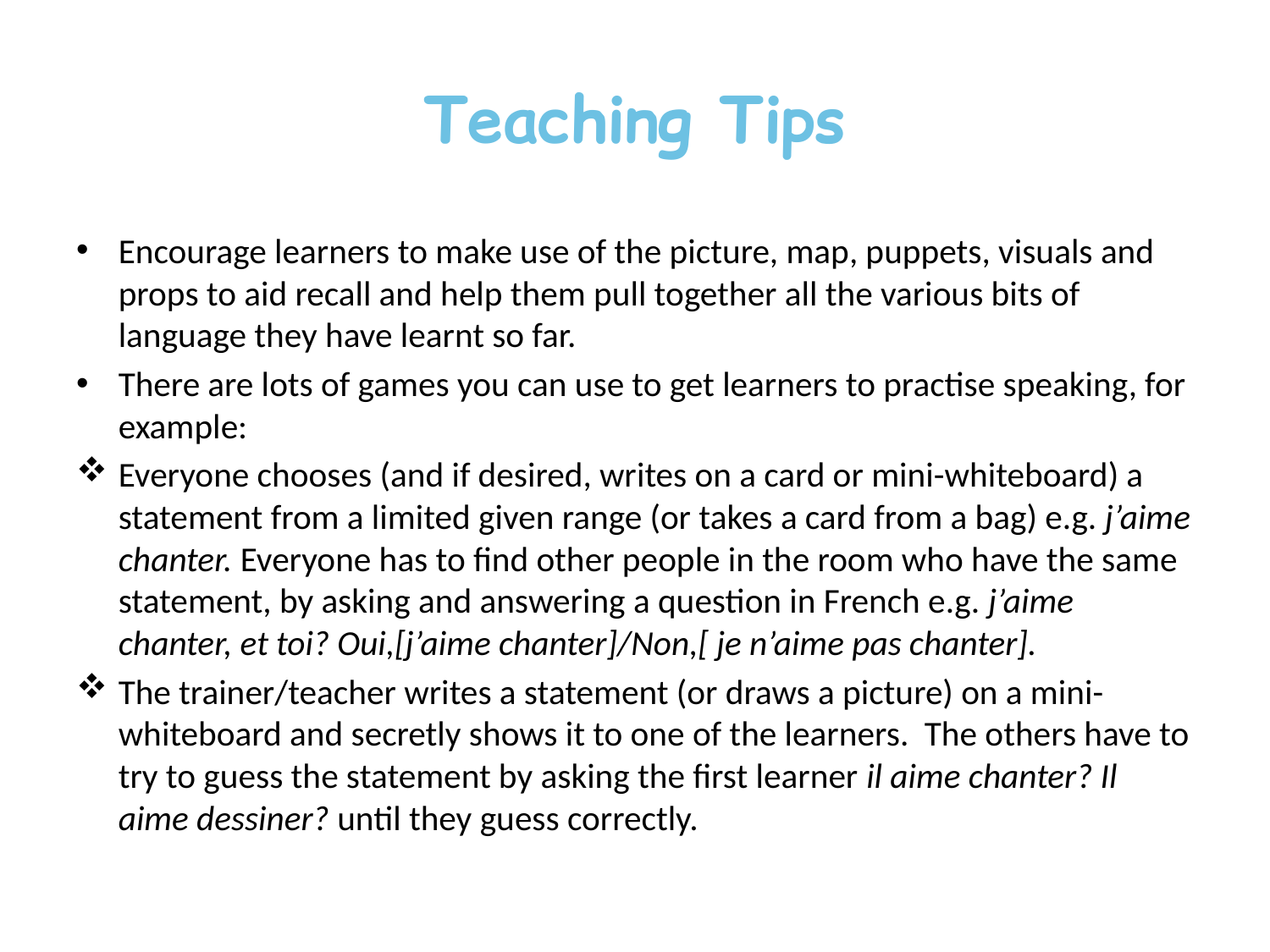

# Teaching Tips
Encourage learners to make use of the picture, map, puppets, visuals and props to aid recall and help them pull together all the various bits of language they have learnt so far.
There are lots of games you can use to get learners to practise speaking, for example:
Everyone chooses (and if desired, writes on a card or mini-whiteboard) a statement from a limited given range (or takes a card from a bag) e.g. j’aime chanter. Everyone has to find other people in the room who have the same statement, by asking and answering a question in French e.g. j’aime chanter, et toi? Oui,[j’aime chanter]/Non,[ je n’aime pas chanter].
The trainer/teacher writes a statement (or draws a picture) on a mini-whiteboard and secretly shows it to one of the learners.  The others have to try to guess the statement by asking the first learner il aime chanter? Il aime dessiner? until they guess correctly.